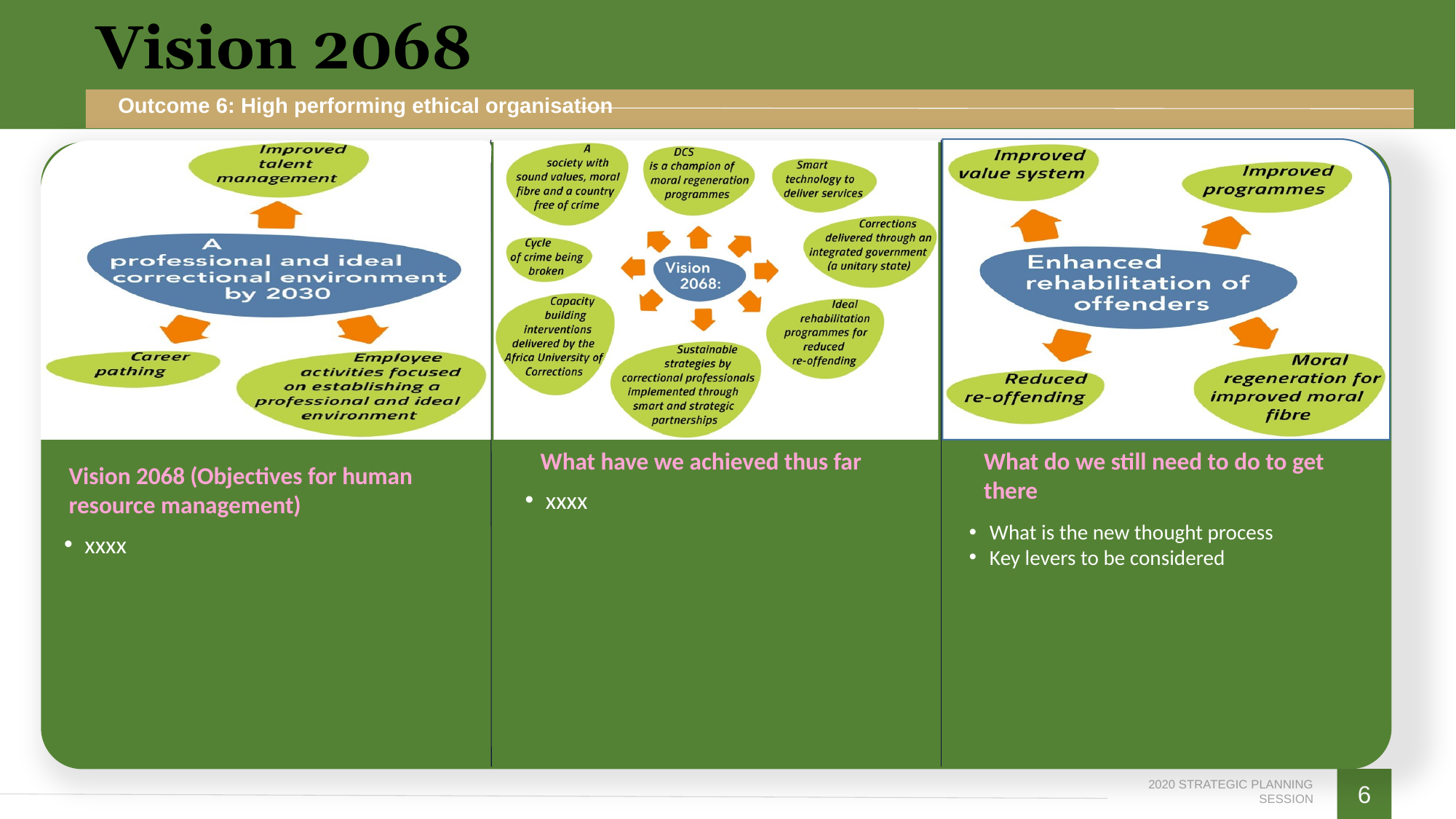

Vision 2068

Outcome 6: High performing ethical organisation

What do we still need to do to get there
What have we achieved thus far
Vision 2068 (Objectives for human resource management)
xxxx
What is the new thought process
Key levers to be considered
xxxx